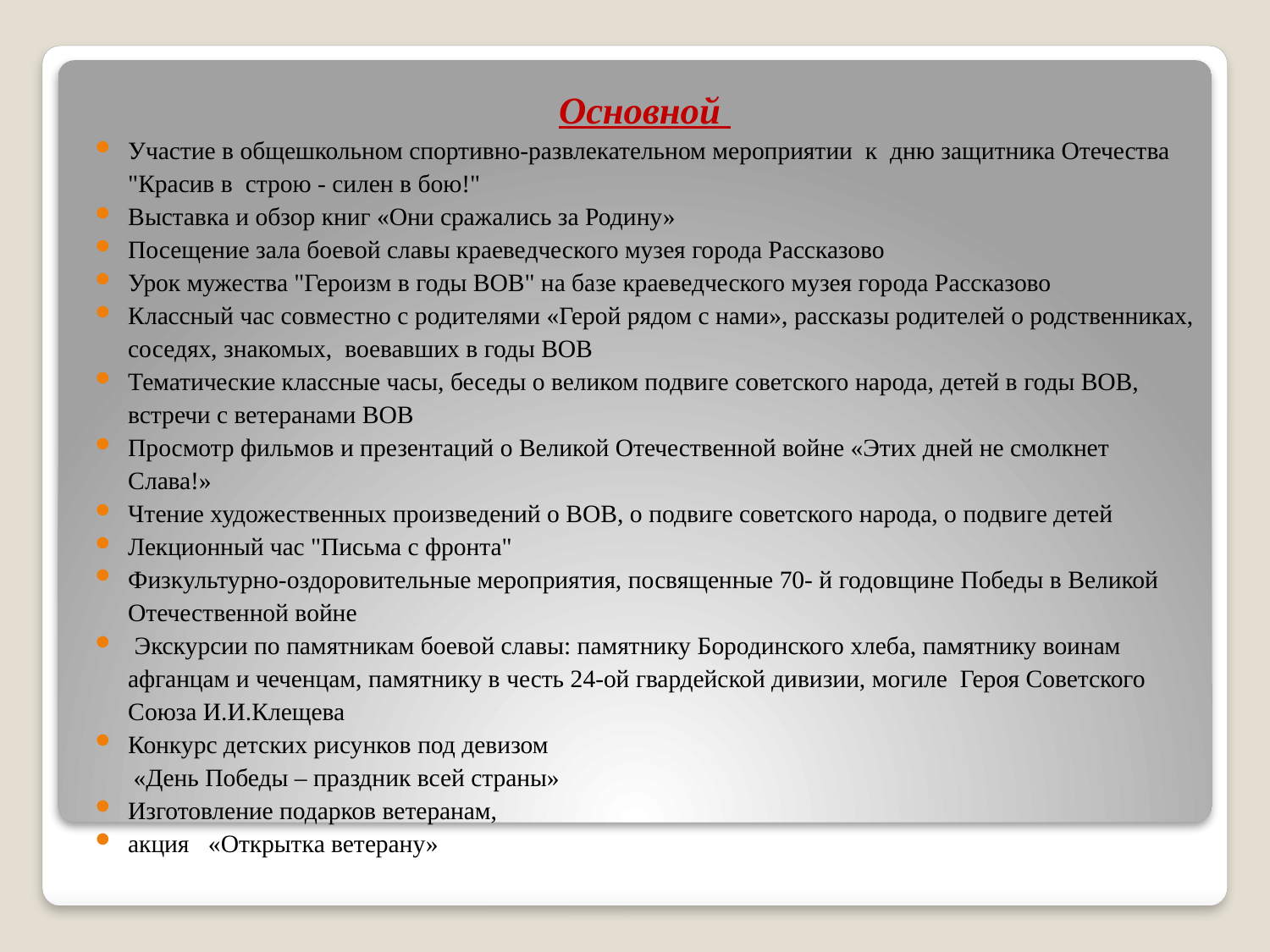

Основной
Участие в общешкольном спортивно-развлекательном мероприятии  к  дню защитника Отечества "Красив в  строю - силен в бою!"
Выставка и обзор книг «Они сражались за Родину»
Посещение зала боевой славы краеведческого музея города Рассказово
Урок мужества "Героизм в годы ВОВ" на базе краеведческого музея города Рассказово
Классный час совместно с родителями «Герой рядом с нами», рассказы родителей о родственниках, соседях, знакомых,  воевавших в годы ВОВ
Тематические классные часы, беседы о великом подвиге советского народа, детей в годы ВОВ, встречи с ветеранами ВОВ
Просмотр фильмов и презентаций о Великой Отечественной войне «Этих дней не смолкнет Слава!»
Чтение художественных произведений о ВОВ, о подвиге советского народа, о подвиге детей
Лекционный час "Письма с фронта"
Физкультурно-оздоровительные мероприятия, посвященные 70- й годовщине Победы в Великой Отечественной войне
 Экскурсии по памятникам боевой славы: памятнику Бородинского хлеба, памятнику воинам афганцам и чеченцам, памятнику в честь 24-ой гвардейской дивизии, могиле  Героя Советского Союза И.И.Клещева
Конкурс детских рисунков под девизом
      «День Победы – праздник всей страны»
Изготовление подарков ветеранам,
акция   «Открытка ветерану»